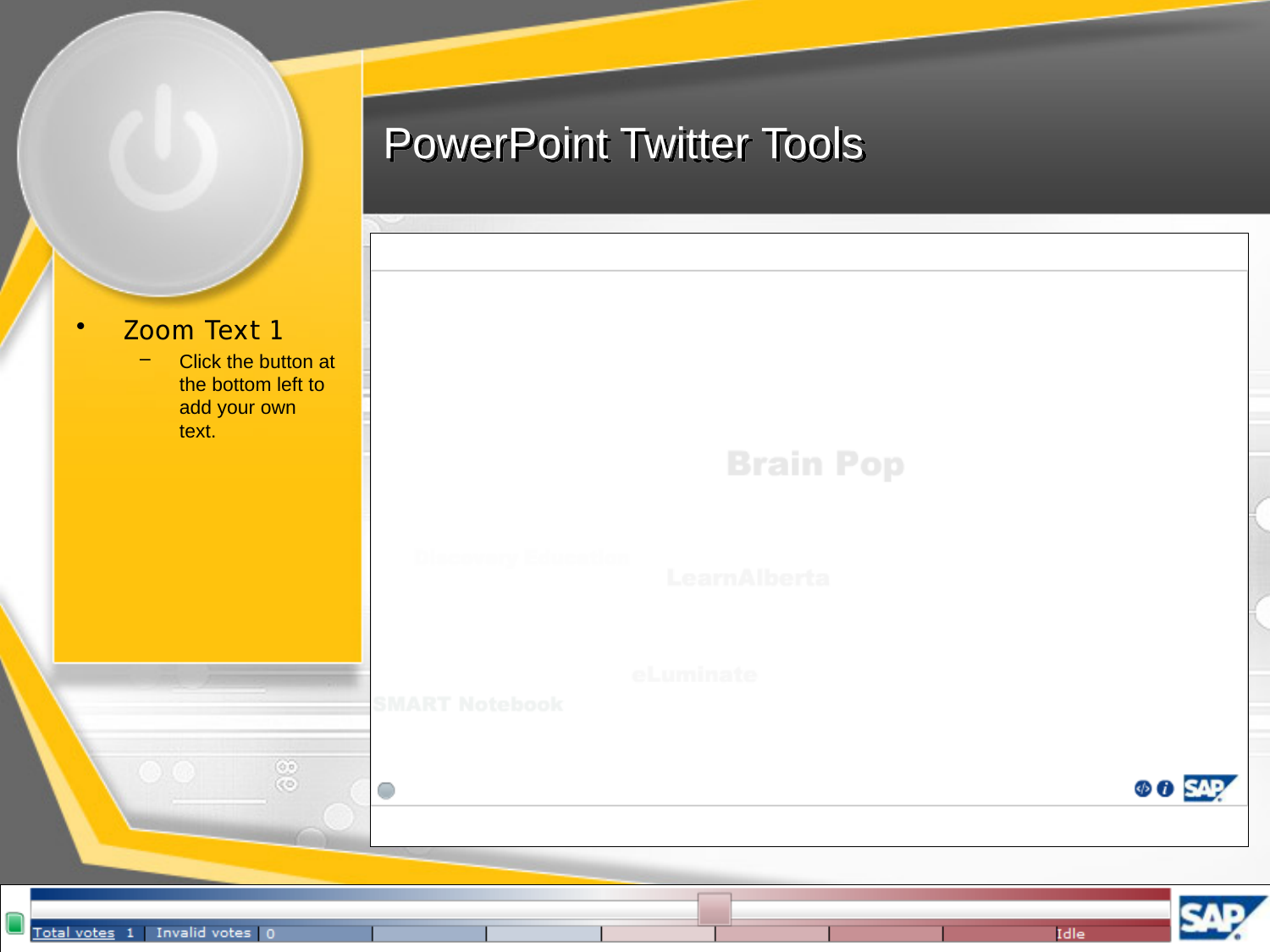

# PowerPoint Twitter Tools
Zoom Text 1
Click the button at the bottom left to add your own text.